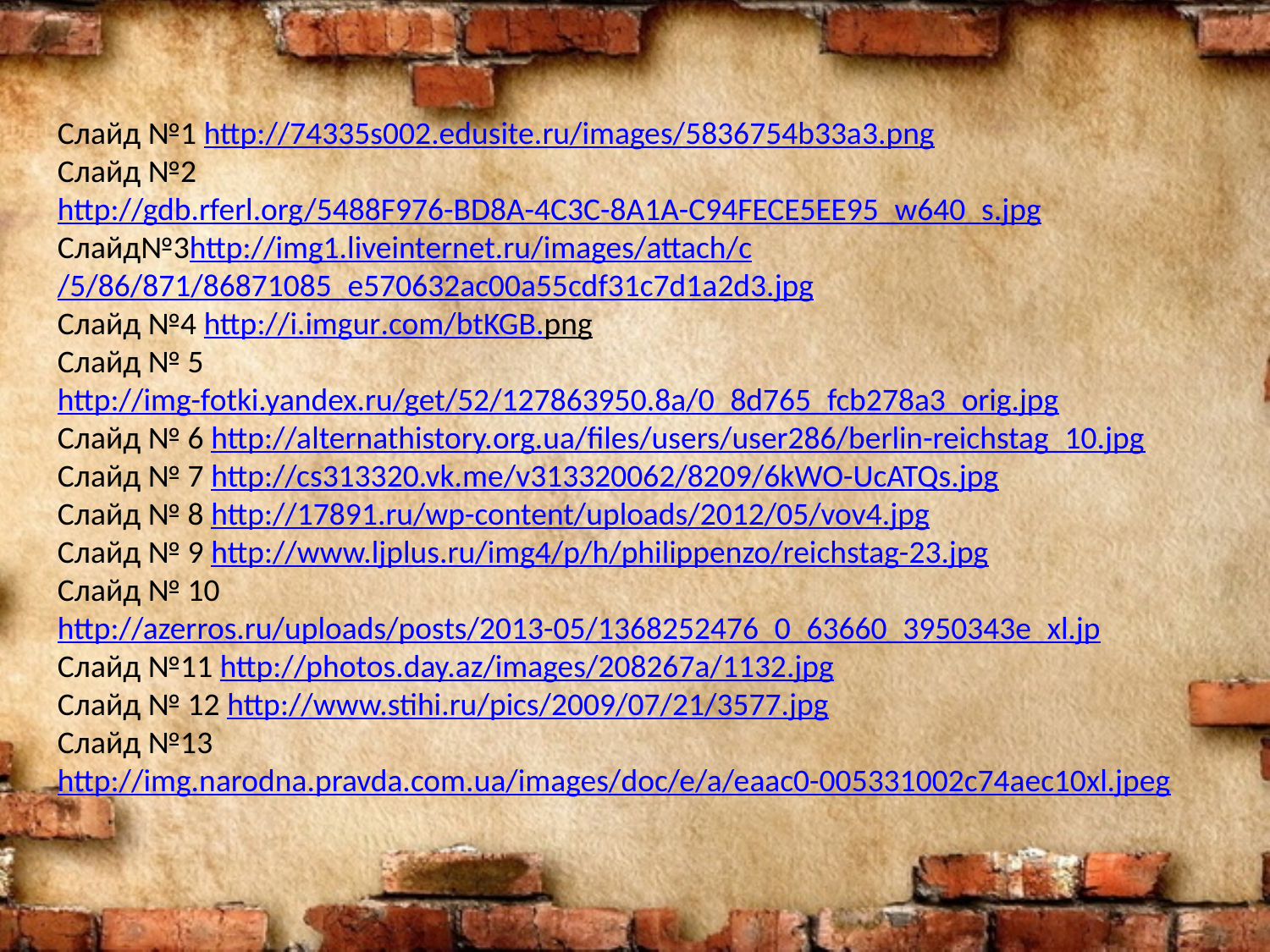

Слайд №1 http://74335s002.edusite.ru/images/5836754b33a3.png
Слайд №2 http://gdb.rferl.org/5488F976-BD8A-4C3C-8A1A-C94FECE5EE95_w640_s.jpg
Слайд№3http://img1.liveinternet.ru/images/attach/c/5/86/871/86871085_e570632ac00a55cdf31c7d1a2d3.jpg
Слайд №4 http://i.imgur.com/btKGB.png
Слайд № 5 http://img-fotki.yandex.ru/get/52/127863950.8a/0_8d765_fcb278a3_orig.jpg
Слайд № 6 http://alternathistory.org.ua/files/users/user286/berlin-reichstag_10.jpg
Слайд № 7 http://cs313320.vk.me/v313320062/8209/6kWO-UcATQs.jpg
Слайд № 8 http://17891.ru/wp-content/uploads/2012/05/vov4.jpg
Слайд № 9 http://www.ljplus.ru/img4/p/h/philippenzo/reichstag-23.jpg
Слайд № 10 http://azerros.ru/uploads/posts/2013-05/1368252476_0_63660_3950343e_xl.jp
Слайд №11 http://photos.day.az/images/208267a/1132.jpg
Слайд № 12 http://www.stihi.ru/pics/2009/07/21/3577.jpg
Слайд №13 http://img.narodna.pravda.com.ua/images/doc/e/a/eaac0-005331002c74aec10xl.jpeg